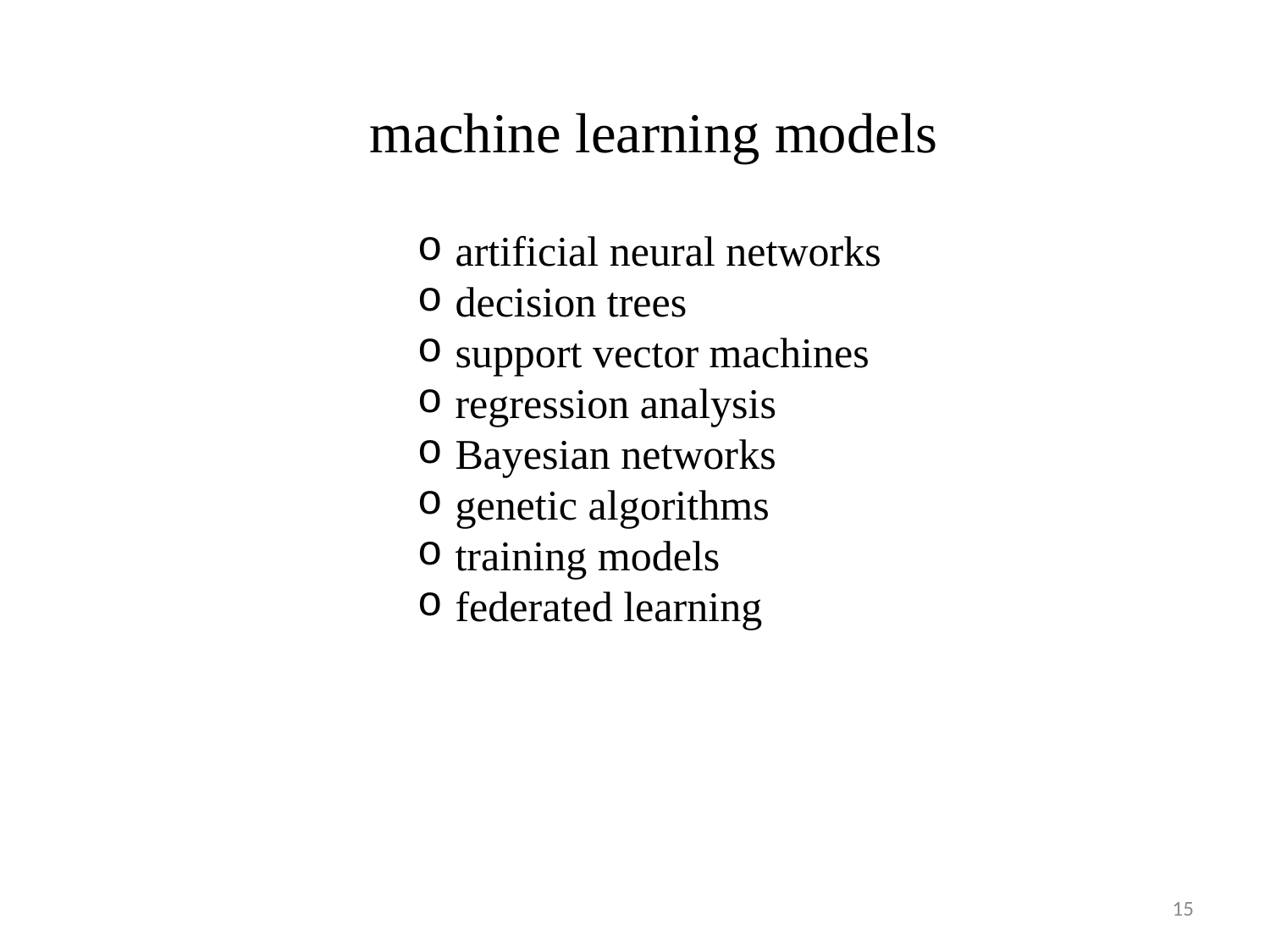

# machine learning models
artificial neural networks
decision trees
support vector machines
regression analysis
Bayesian networks
genetic algorithms
training models
federated learning

15